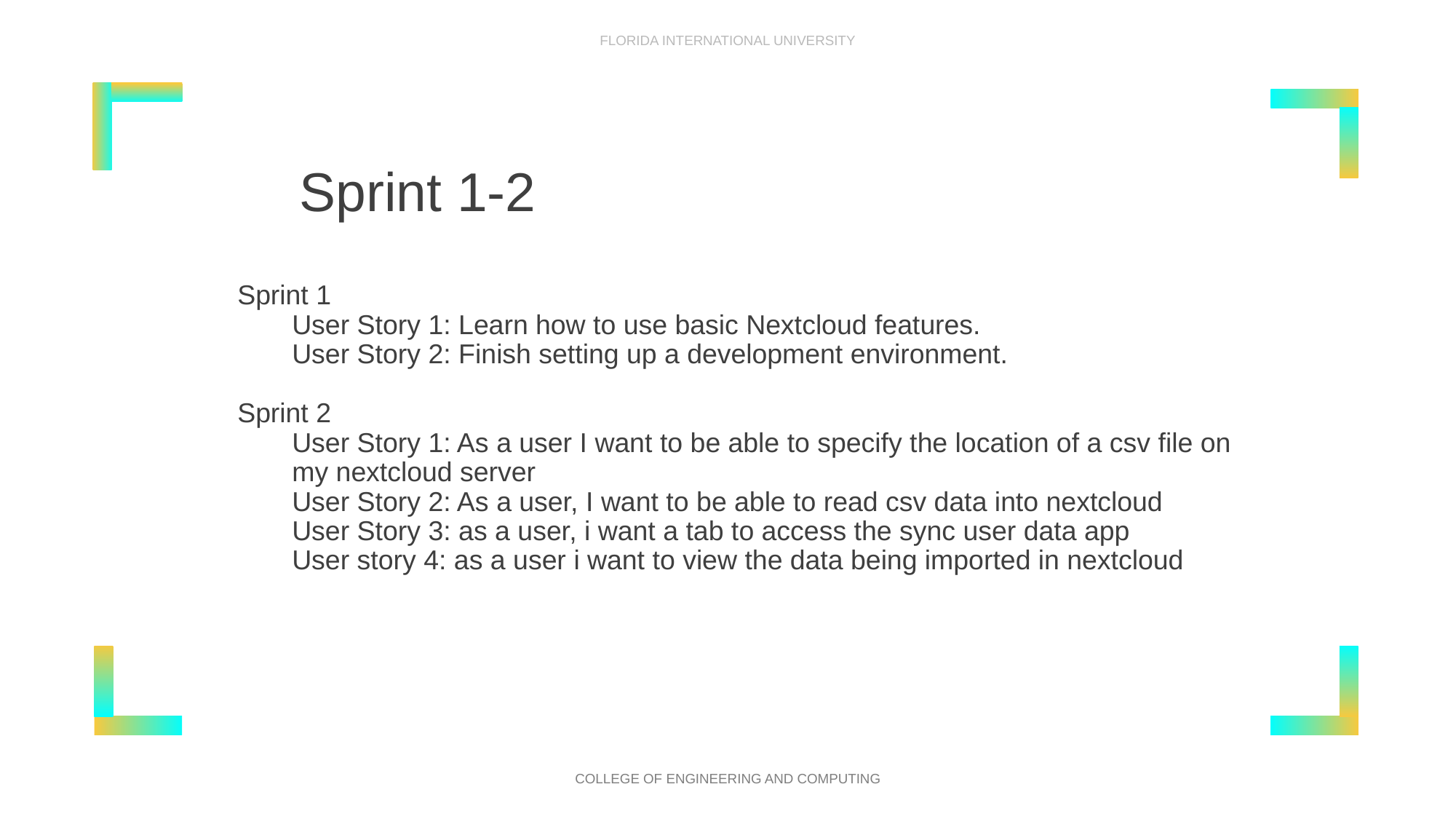

# Sprint 1-2
Sprint 1
User Story 1: Learn how to use basic Nextcloud features.
User Story 2: Finish setting up a development environment.

Sprint 2
User Story 1: As a user I want to be able to specify the location of a csv file on my nextcloud server
User Story 2: As a user, I want to be able to read csv data into nextcloud
User Story 3: as a user, i want a tab to access the sync user data app
User story 4: as a user i want to view the data being imported in nextcloud